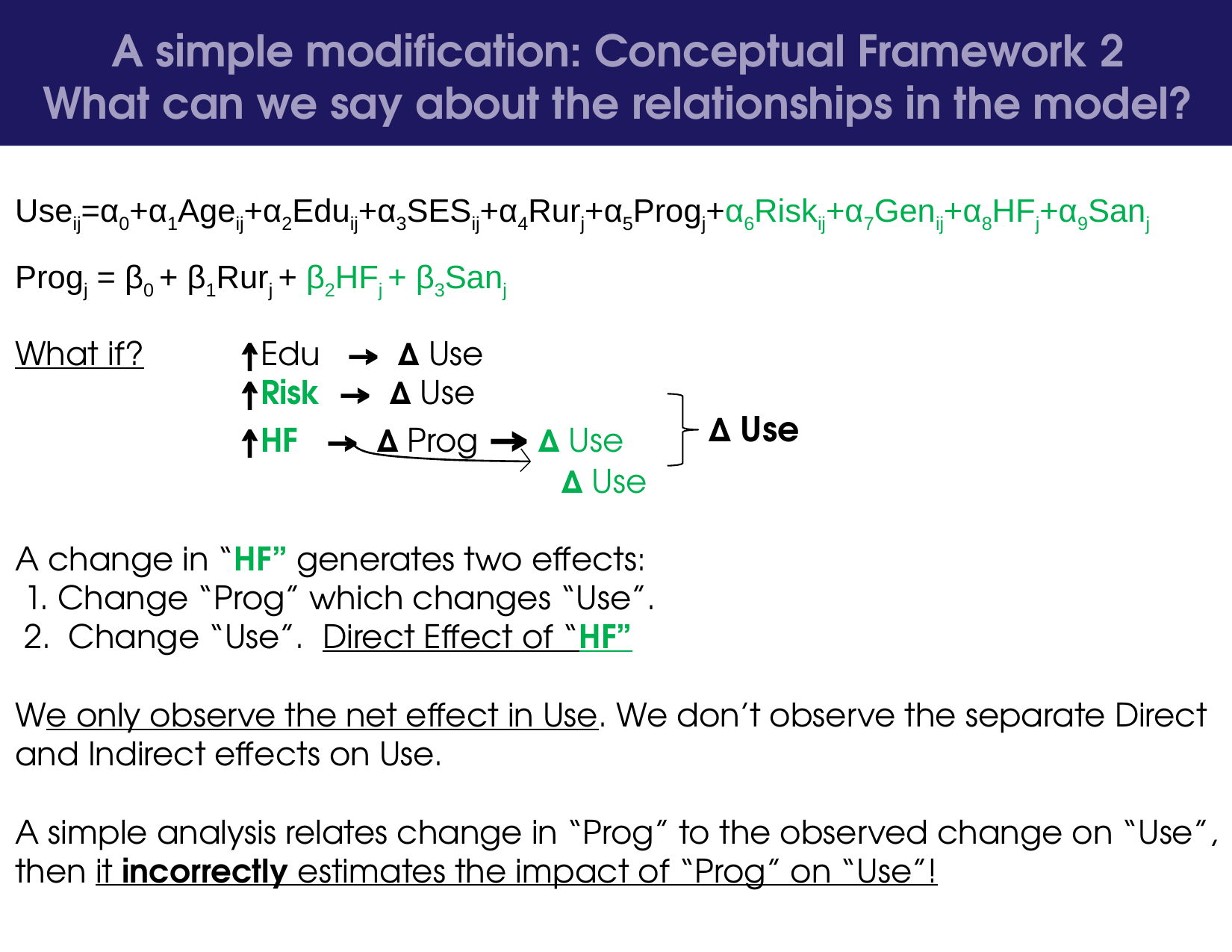

A simple modification: Conceptual Framework 2
What can we say about the relationships in the model?

Useij=α0+α1Ageij+α2Eduij+α3SESij+α4Rurj+α5Progj+α6Riskij+α7Genij+α8HFj+α9Sanj
Progj = β0 + β1Rurj + β2HFj + β3Sanj

What if?	↑Edu   →  ∆ Use
		↑Risk  →  ∆ Use
		↑HF   →  ∆ Prog → ∆ Use
                                                             ∆ Use

A change in “HF” generates two effects:
 1. Change “Prog” which changes “Use”.
 2.  Change “Use”.  Direct Effect of “HF”

We only observe the net effect in Use. We don’t observe the separate Direct and Indirect effects on Use.

A simple analysis relates change in “Prog” to the observed change on “Use”, then it incorrectly estimates the impact of “Prog” on “Use”!

∆ Use